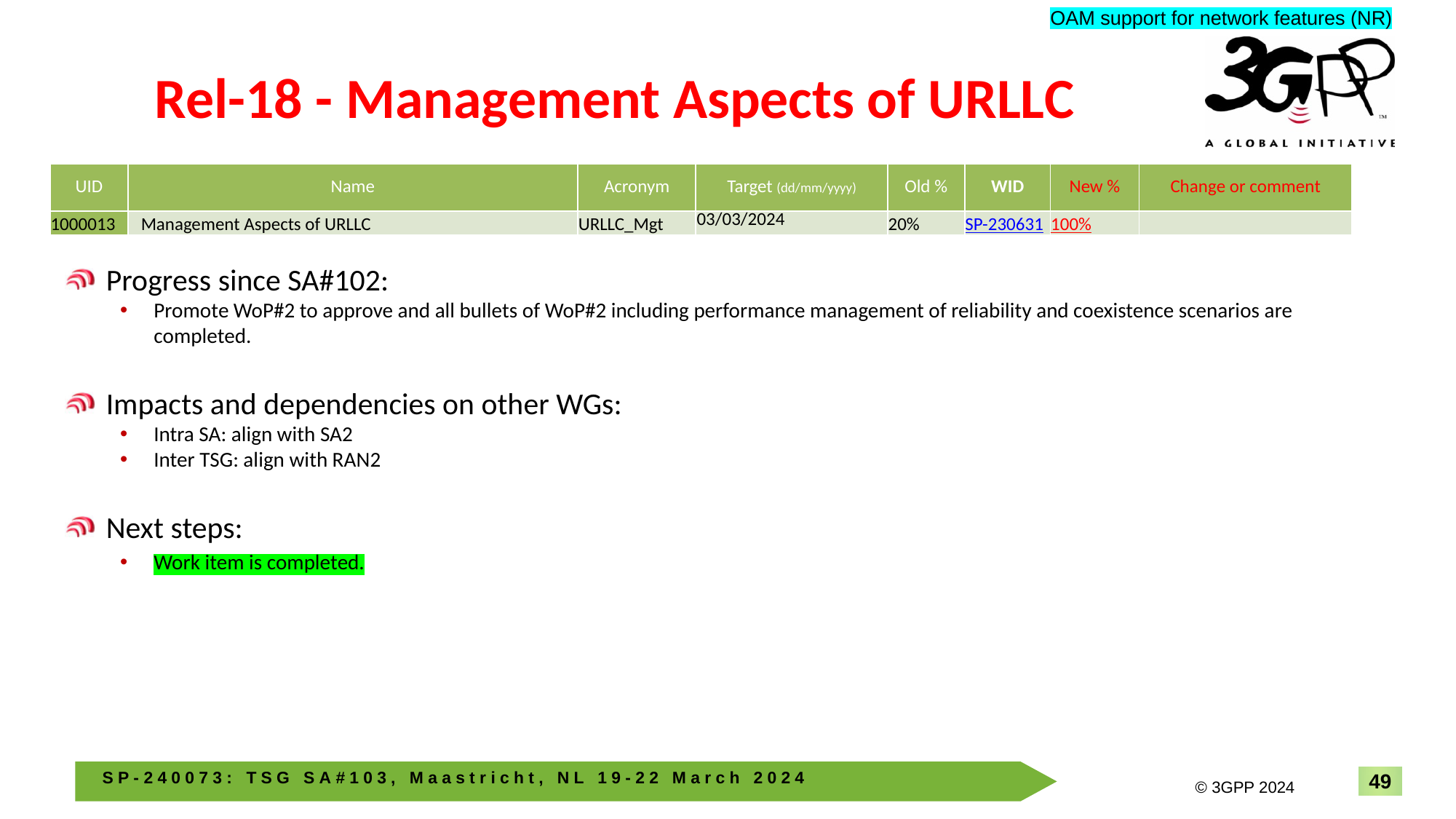

OAM support for network features (NR)
# Rel-18 - Management Aspects of URLLC
| UID | Name | Acronym | Target (dd/mm/yyyy) | Old % | WID | New % | Change or comment |
| --- | --- | --- | --- | --- | --- | --- | --- |
| 1000013 | Management Aspects of URLLC | URLLC\_Mgt | 03/03/2024 | 20% | SP-230631 | 100% |  |
Progress since SA#102:
Promote WoP#2 to approve and all bullets of WoP#2 including performance management of reliability and coexistence scenarios are completed.

Impacts and dependencies on other WGs:
Intra SA: align with SA2
Inter TSG: align with RAN2

Next steps:
Work item is completed.